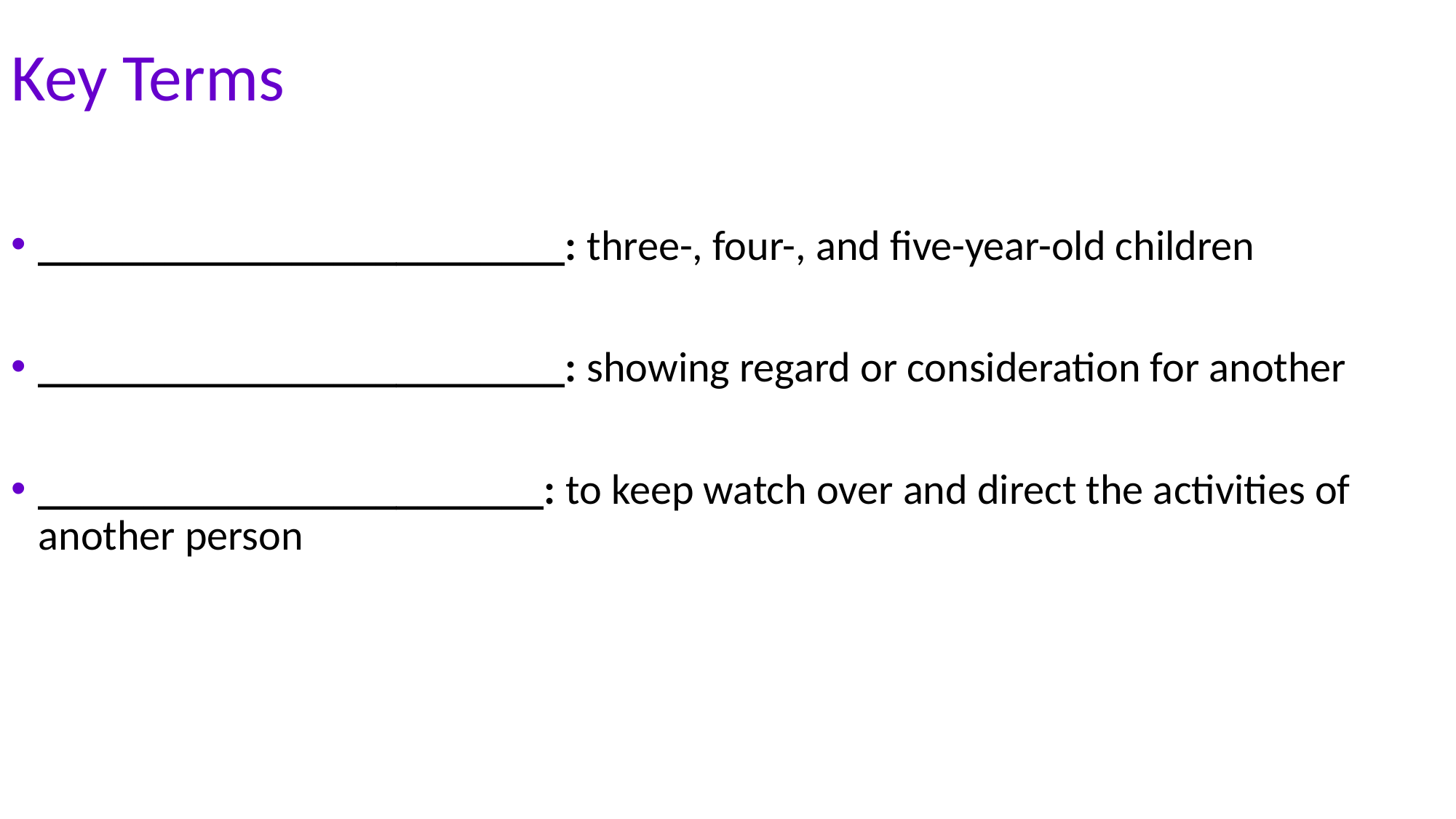

# Key Terms
_________________________: three-, four-, and five-year-old children

_________________________: showing regard or consideration for another

________________________: to keep watch over and direct the activities of another person